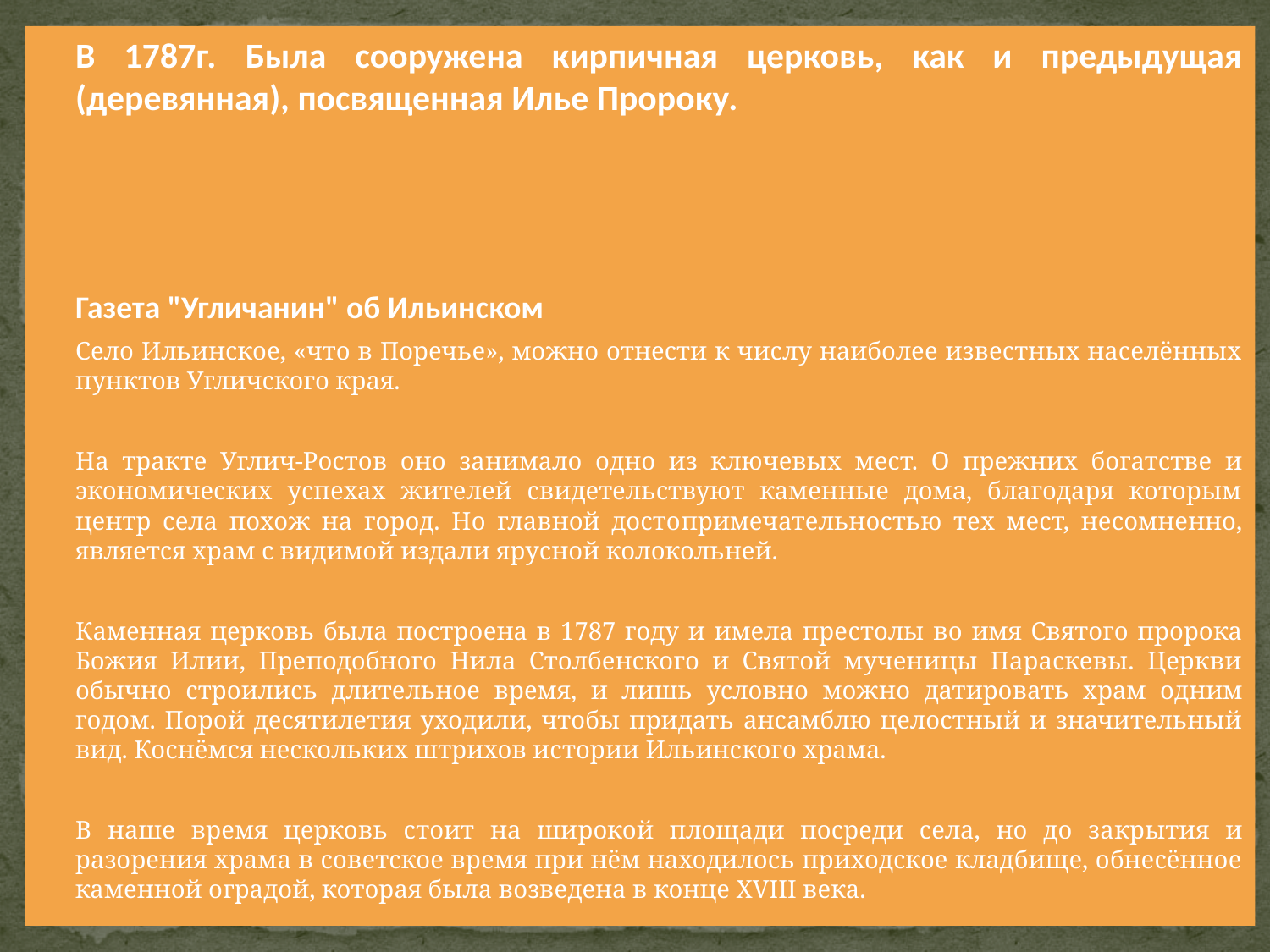

В 1787г. Была сооружена кирпичная церковь, как и предыдущая (деревянная), посвященная Илье Пророку.

Газета "Угличанин" об Ильинском
Село Ильинское, «что в Поречье», можно отнести к числу наиболее известных населённых пунктов Угличского края.

На тракте Углич-Ростов оно занимало одно из клю­чевых мест. О прежних богатстве и экономических успехах жителей свидетельствуют каменные дома, благодаря которым центр села похож на город. Но главной досто­примечательностью тех мест, не­сомненно, является храм с видимой издали ярусной колокольней.

Каменная церковь была постро­ена в 1787 году и имела пре­столы во имя Святого пророка Божия Илии, Преподобного Нила Столбенского и Святой мученицы Параскевы. Церкви обычно строились длительное время, и лишь условно мож­но датировать храм одним годом. Порой десятилетия уходили, чтобы придать ансамблю целостный и значительный вид. Коснёмся нескольких штрихов истории Ильинского храма.

В наше время церковь стоит на ши­рокой площади посреди села, но до за­крытия и разорения храма в советское время при нём находилось приходское кладбище, обнесённое каменной огра­дой, которая была возведена в конце XVIII века.